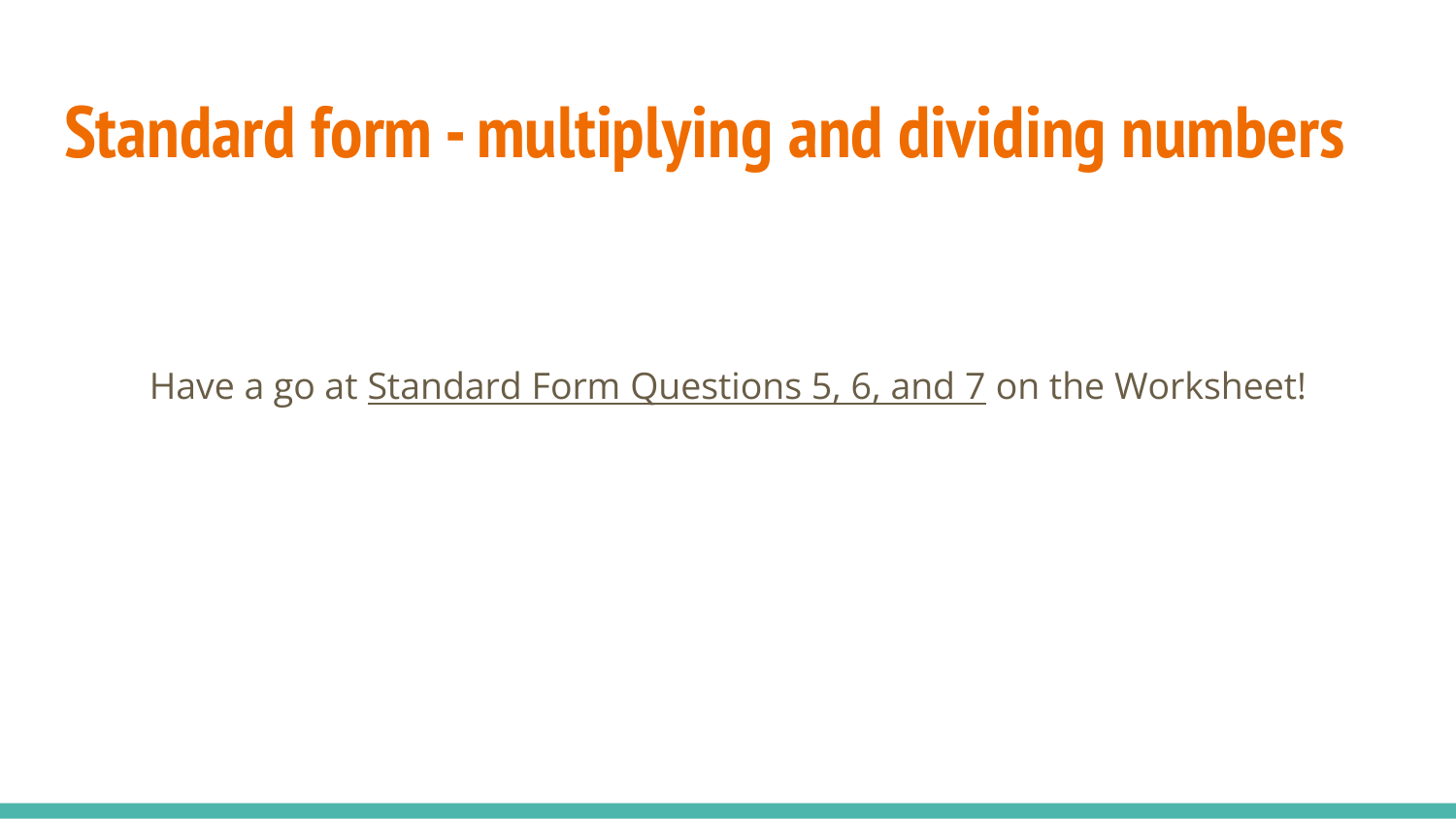

# Standard form - multiplying and dividing numbers

Have a go at Standard Form Questions 5, 6, and 7 on the Worksheet!